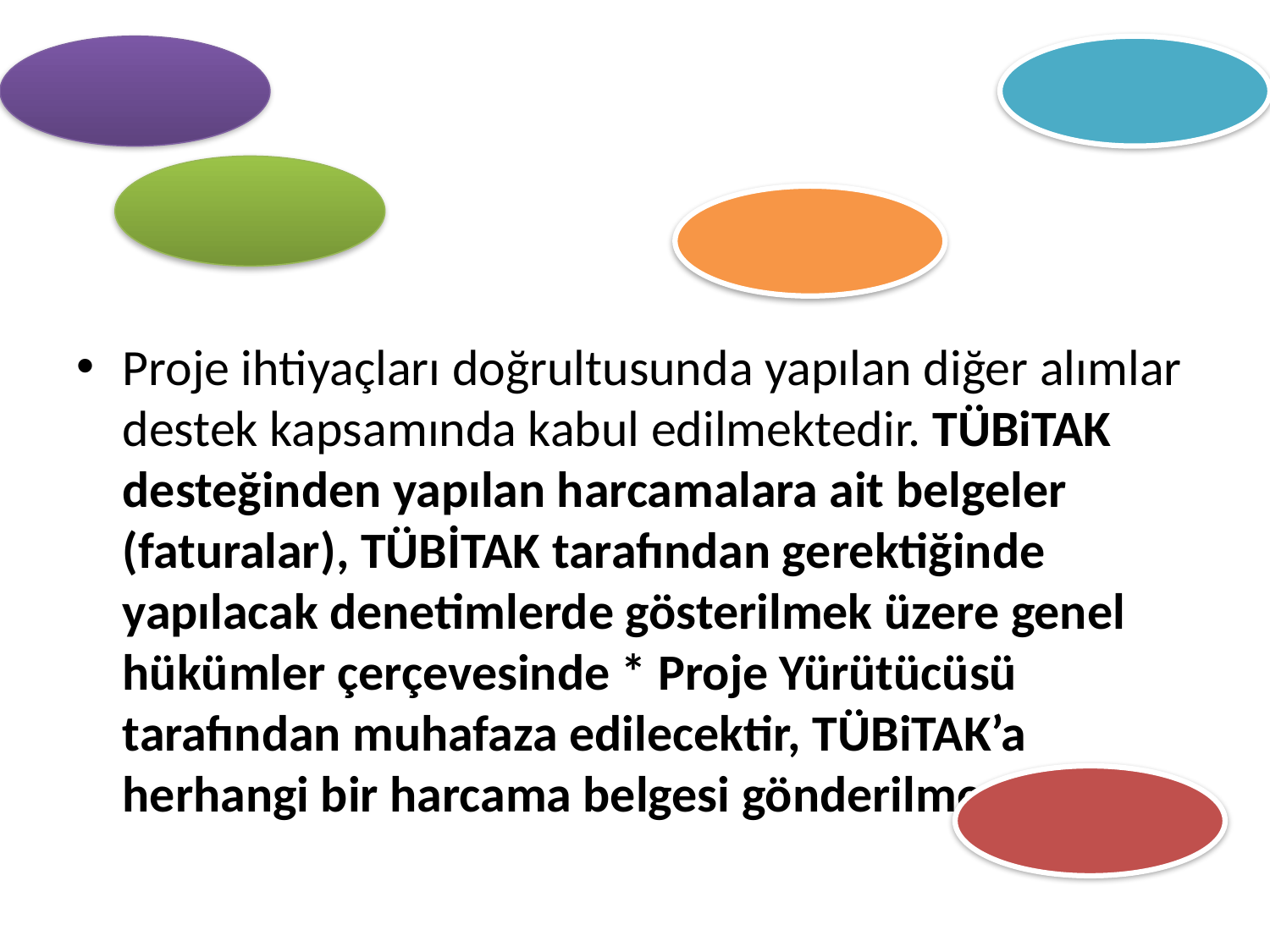

#

Proje ihtiyaçları doğrultusunda yapılan diğer alımlar destek kapsamında kabul edilmektedir. TÜBiTAK desteğinden yapılan harcamalara ait belgeler (faturalar), TÜBİTAK tarafından gerektiğinde yapılacak denetimlerde gösterilmek üzere genel hükümler çerçevesinde * Proje Yürütücüsü tarafından muhafaza edilecektir, TÜBiTAK’a herhangi bir harcama belgesi gönderilmeyecektir